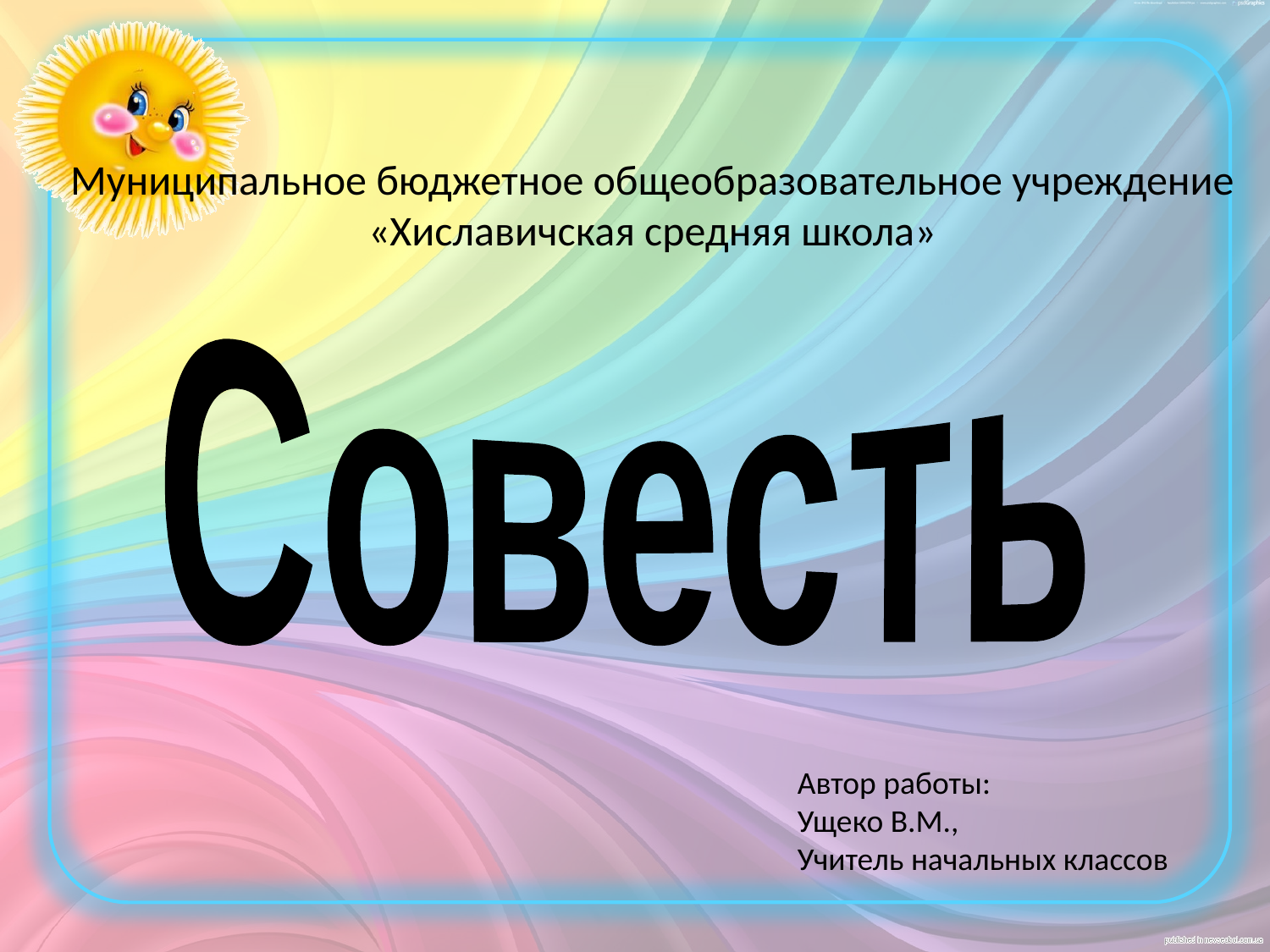

Муниципальное бюджетное общеобразовательное учреждение
«Хиславичская средняя школа»
Cовесть
Автор работы:
Ущеко В.М.,
Учитель начальных классов